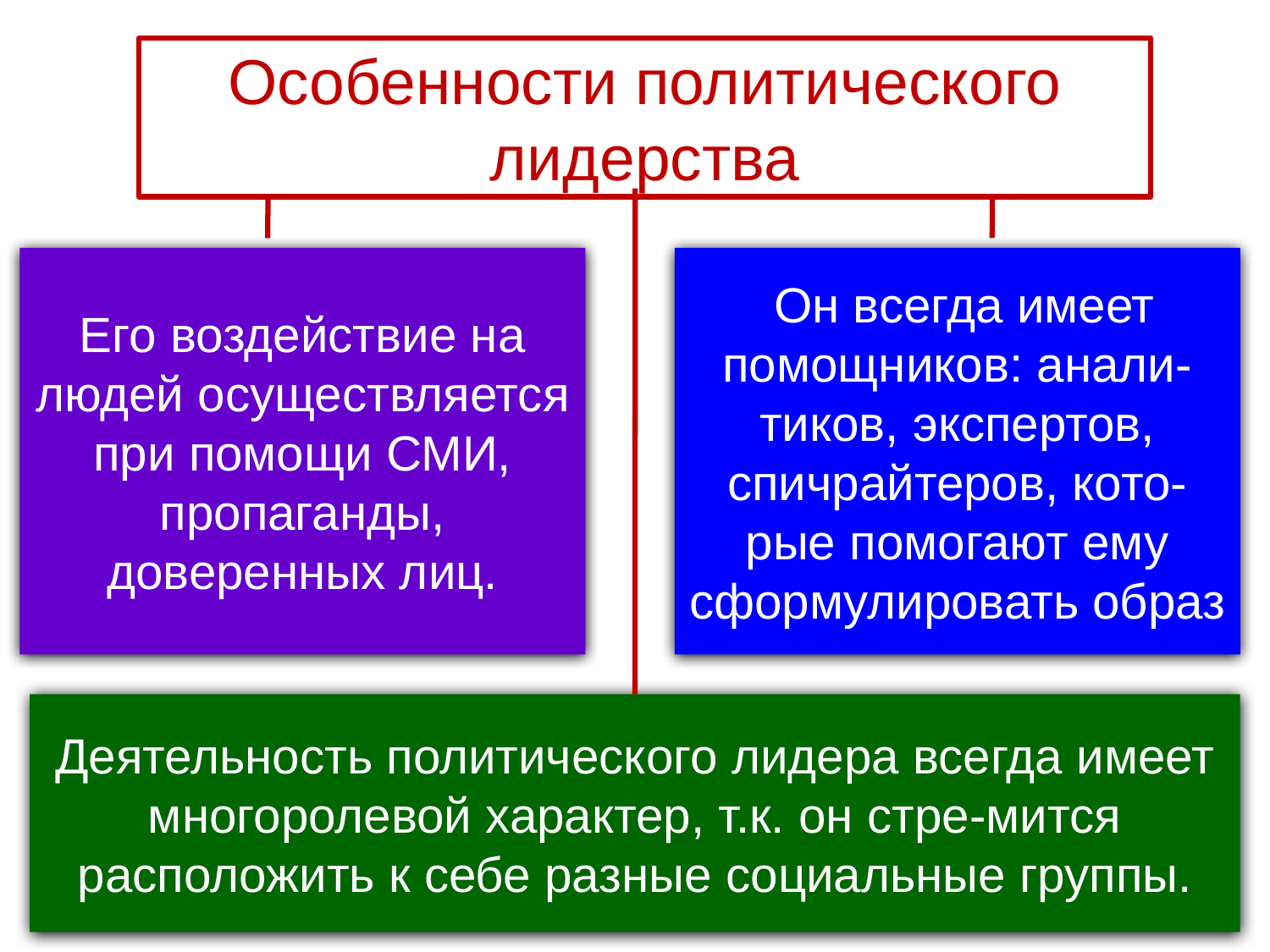

# Особенности политического лидерства
Его воздействие на людей осуществляется при помощи СМИ, пропаганды, доверенных лиц.
 Он всегда имеет помощников: анали-тиков, экспертов, спичрайтеров, кото-рые помогают ему сформулировать образ
Деятельность политического лидера всегда имеет многоролевой характер, т.к. он стре-мится расположить к себе разные социальные группы.